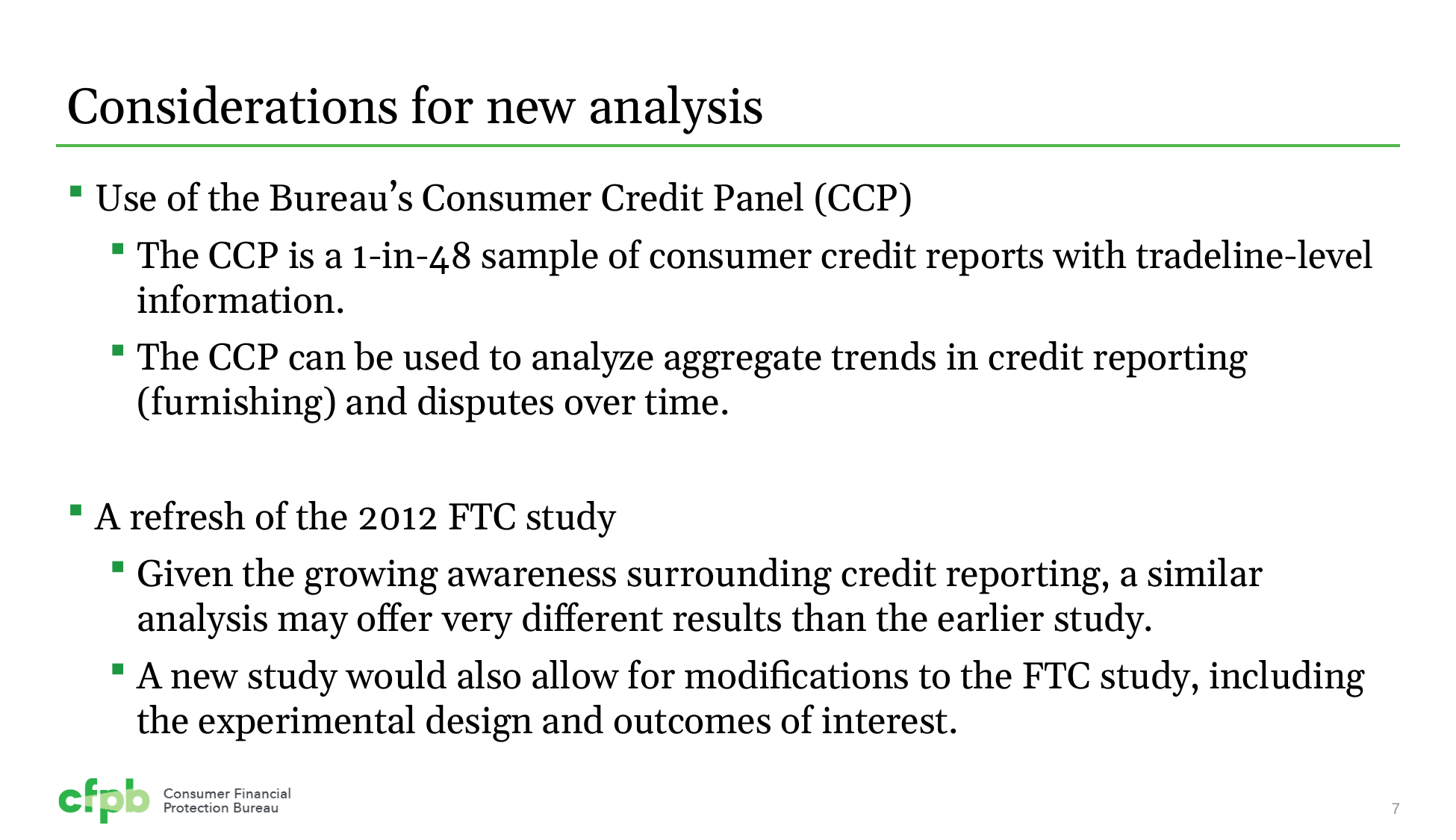

# Considerations for new analysis
Use of the Bureau’s Consumer Credit Panel (CCP)
The CCP is a 1-in-48 sample of consumer credit reports with tradeline-level information.
The CCP can be used to analyze aggregate trends in credit reporting (furnishing) and disputes over time.

A refresh of the 2012 FTC study
Given the growing awareness surrounding credit reporting, a similar analysis may offer very different results than the earlier study.
A new study would also allow for modifications to the FTC study, including the experimental design and outcomes of interest.

7